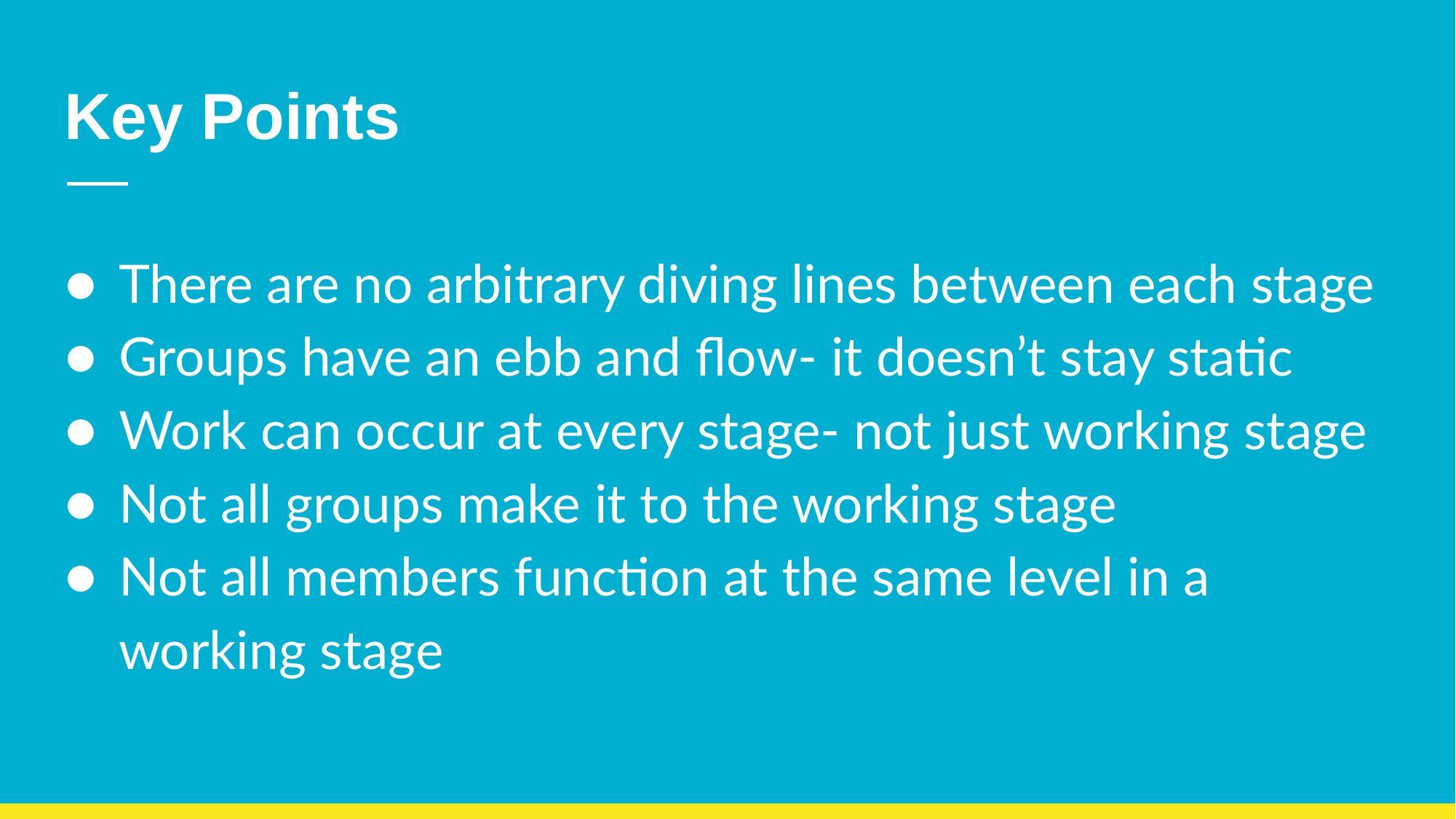

# Key Points
There are no arbitrary diving lines between each stage
Groups have an ebb and flow- it doesn’t stay static
Work can occur at every stage- not just working stage
Not all groups make it to the working stage
Not all members function at the same level in a working stage